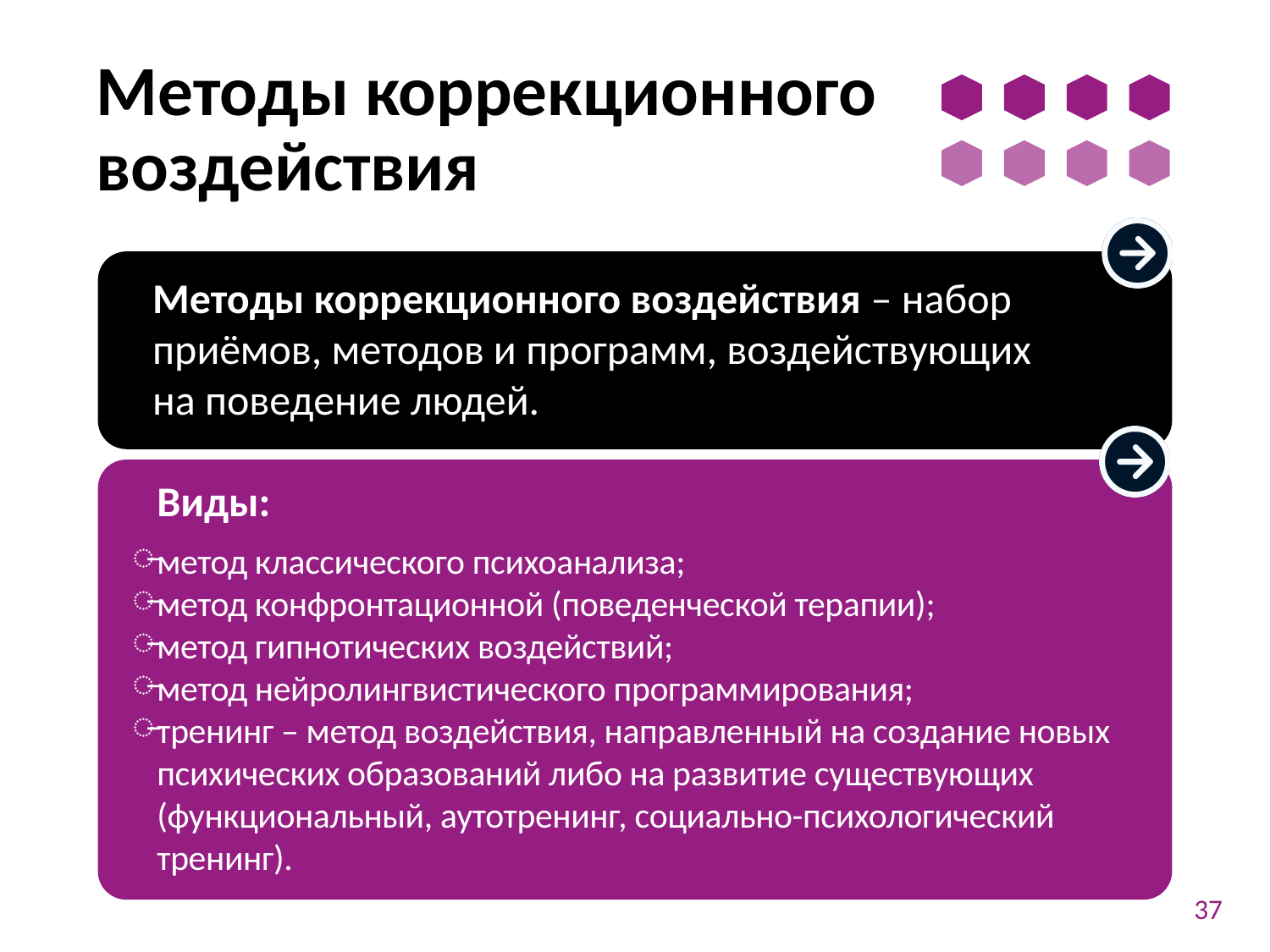

# Методы коррекционного воздействия

Методы коррекционного воздействия – набор приёмов, методов и программ, воздействующих
на поведение людей.

Виды:
метод классического психоанализа;
метод конфронтационной (поведенческой терапии);
метод гипнотических воздействий;
метод нейролингвистического программирования;
тренинг – метод воздействия, направленный на создание новых психических образований либо на развитие существующих (функциональный, аутотренинг, социально-психологический тренинг).
37